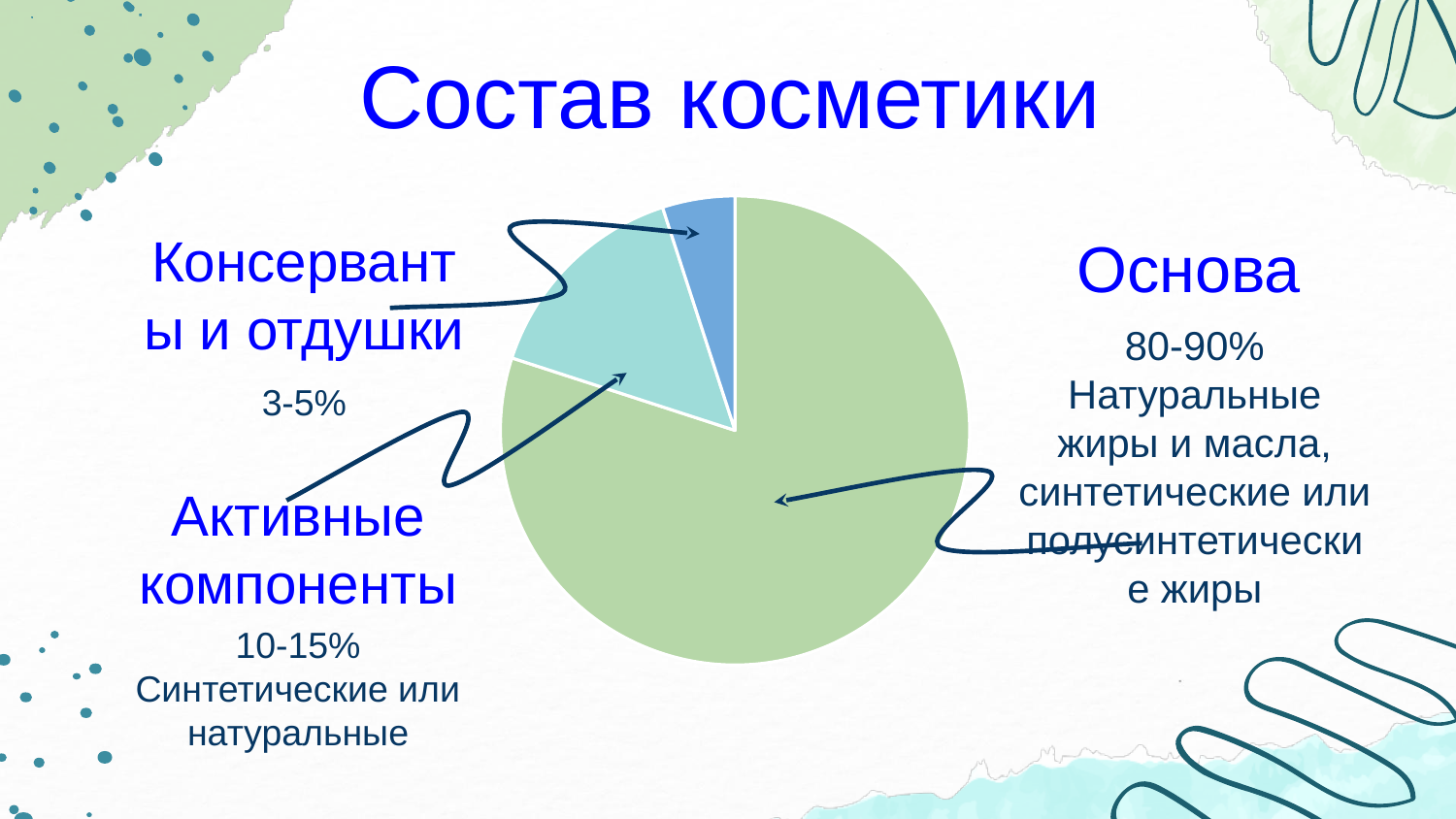

# Состав косметики

### Chart

| Category | Продажи |
|---|---|
| Кв. 1 | 80.0 |
| Кв. 2 | 15.0 |
| Кв. 3 | 5.0 |
Основа
Консерванты и отдушки
80-90%
Натуральные жиры и масла, синтетические или полусинтетические жиры
3-5%
40%

60%

Активные компоненты
10-15%
Синтетические или натуральные